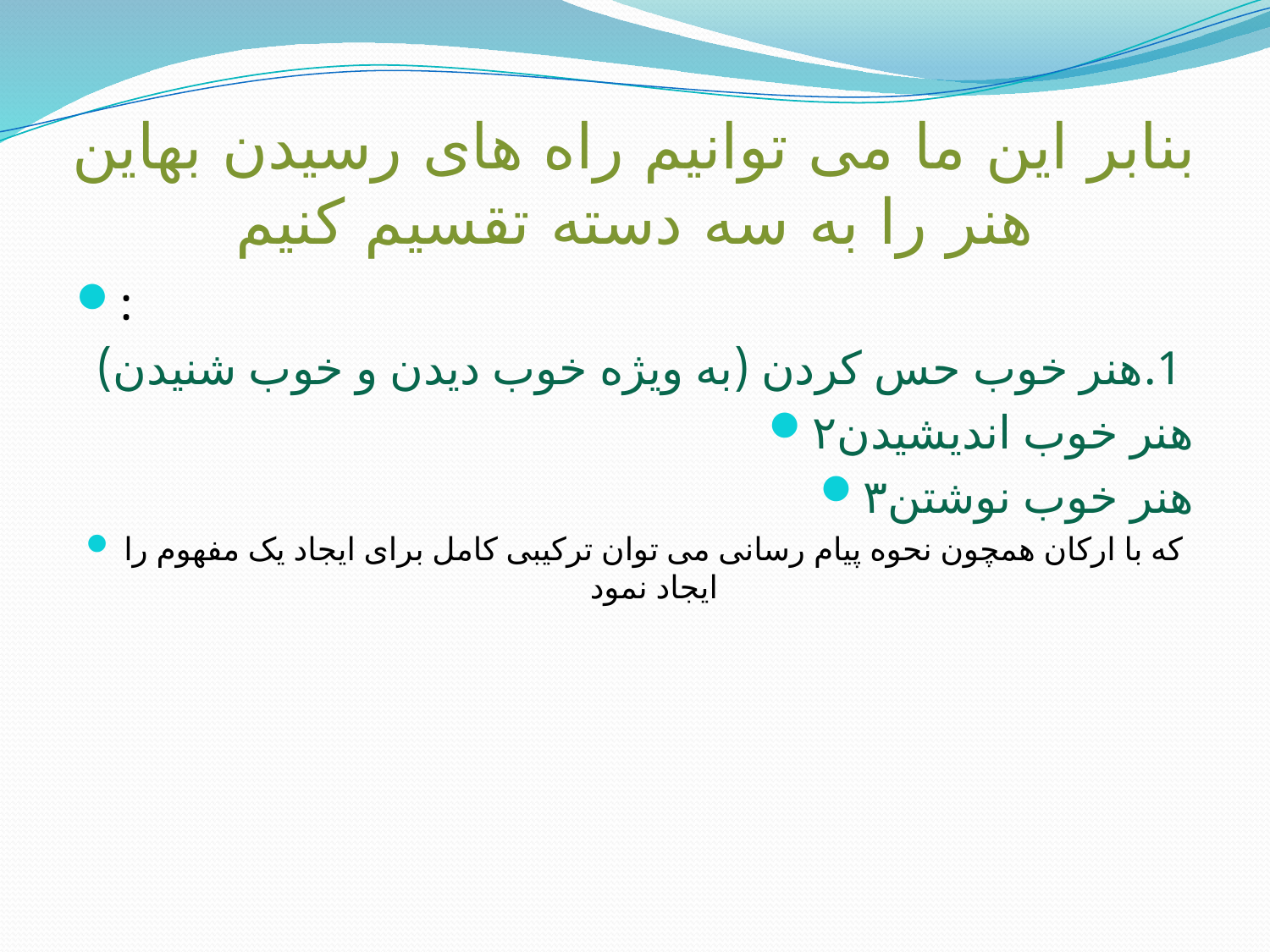

# بنابر این ما می توانیم راه های رسیدن بهاین هنر را به سه دسته تقسیم کنیم
:
 1.هنر خوب حس کردن (به ویژه خوب دیدن و خوب شنیدن)
۲هنر خوب اندیشیدن
۳هنر خوب نوشتن
که با ارکان همچون نحوه پیام رسانی می توان ترکیبی کامل برای ایجاد یک مفهوم را ایجاد نمود